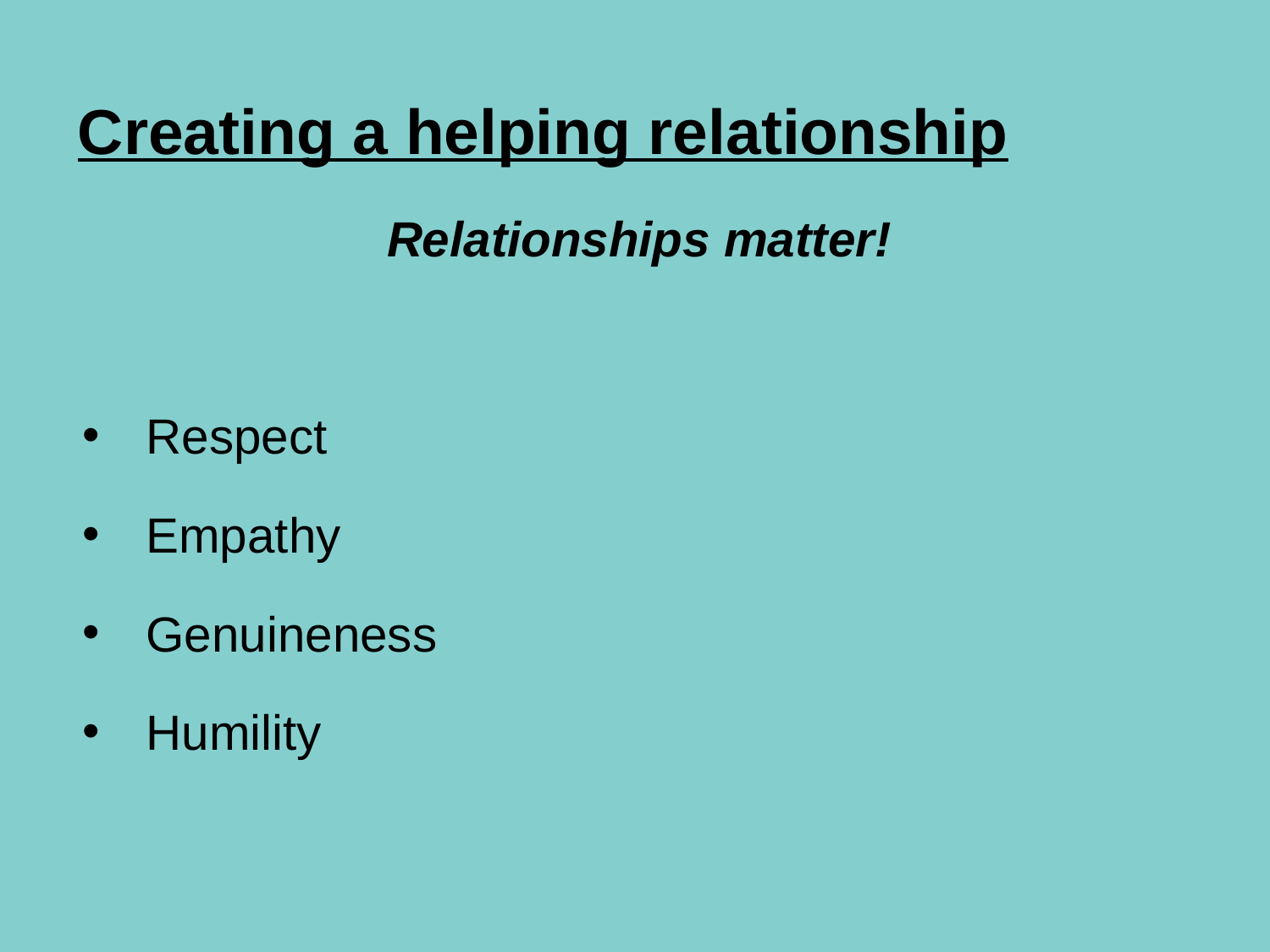

# Creating a helping relationship
Relationships matter!

Respect
Empathy
Genuineness
Humility